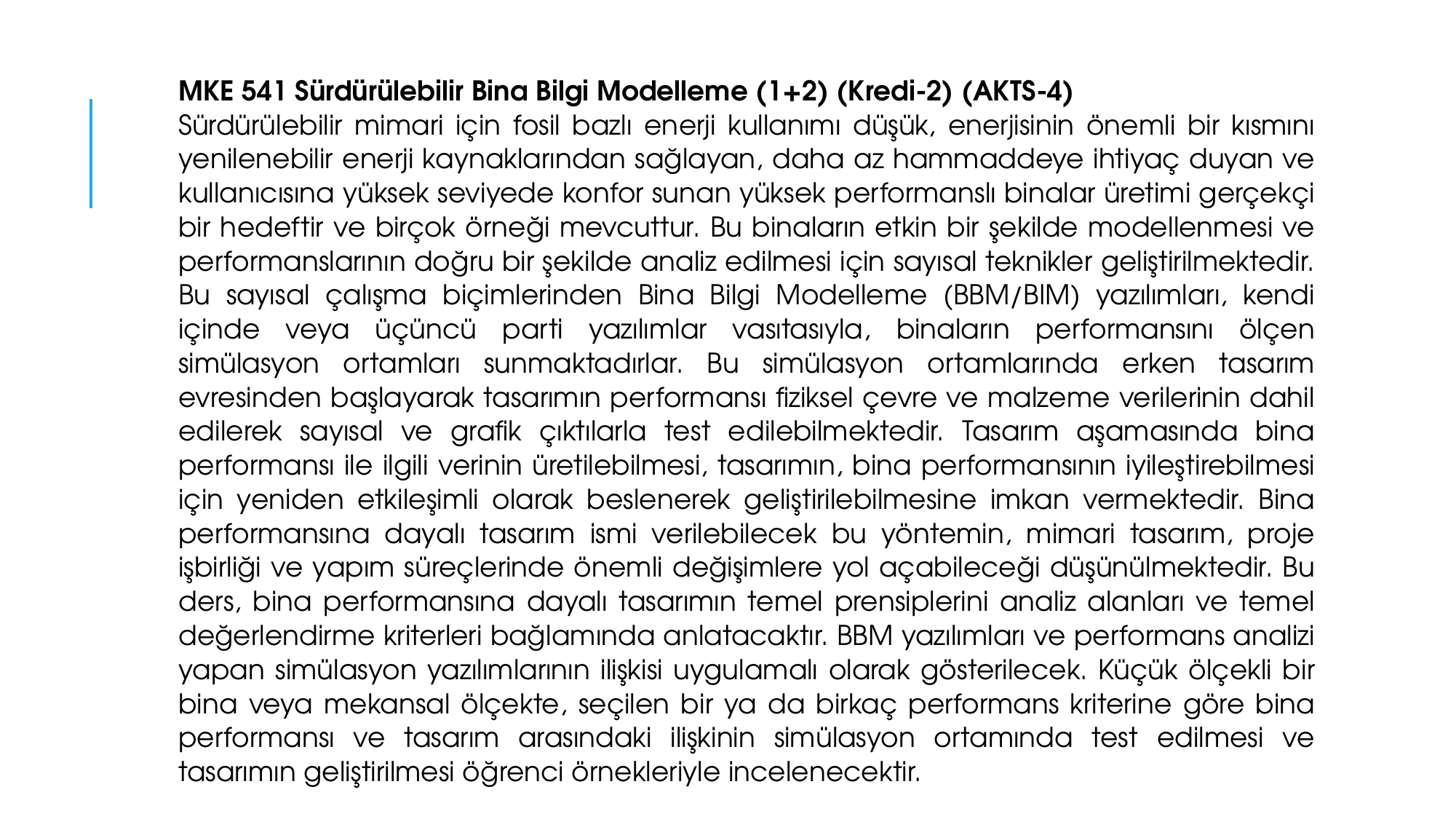

MKE 541 Sürdürülebilir Bina Bilgi Modelleme (1+2) (Kredi-2) (AKTS-4)
Sürdürülebilir mimari için fosil bazlı enerji kullanımı düşük, enerjisinin önemli bir kısmını yenilenebilir enerji kaynaklarından sağlayan, daha az hammaddeye ihtiyaç duyan ve kullanıcısına yüksek seviyede konfor sunan yüksek performanslı binalar üretimi gerçekçi bir hedeftir ve birçok örneği mevcuttur. Bu binaların etkin bir şekilde modellenmesi ve performanslarının doğru bir şekilde analiz edilmesi için sayısal teknikler geliştirilmektedir. Bu sayısal çalışma biçimlerinden Bina Bilgi Modelleme (BBM/BIM) yazılımları, kendi içinde veya üçüncü parti yazılımlar vasıtasıyla, binaların performansını ölçen simülasyon ortamları sunmaktadırlar. Bu simülasyon ortamlarında erken tasarım evresinden başlayarak tasarımın performansı fiziksel çevre ve malzeme verilerinin dahil edilerek sayısal ve grafik çıktılarla test edilebilmektedir. Tasarım aşamasında bina performansı ile ilgili verinin üretilebilmesi, tasarımın, bina performansının iyileştirebilmesi için yeniden etkileşimli olarak beslenerek geliştirilebilmesine imkan vermektedir. Bina performansına dayalı tasarım ismi verilebilecek bu yöntemin, mimari tasarım, proje işbirliği ve yapım süreçlerinde önemli değişimlere yol açabileceği düşünülmektedir. Bu ders, bina performansına dayalı tasarımın temel prensiplerini analiz alanları ve temel değerlendirme kriterleri bağlamında anlatacaktır. BBM yazılımları ve performans analizi yapan simülasyon yazılımlarının ilişkisi uygulamalı olarak gösterilecek. Küçük ölçekli bir bina veya mekansal ölçekte, seçilen bir ya da birkaç performans kriterine göre bina performansı ve tasarım arasındaki ilişkinin simülasyon ortamında test edilmesi ve tasarımın geliştirilmesi öğrenci örnekleriyle incelenecektir.